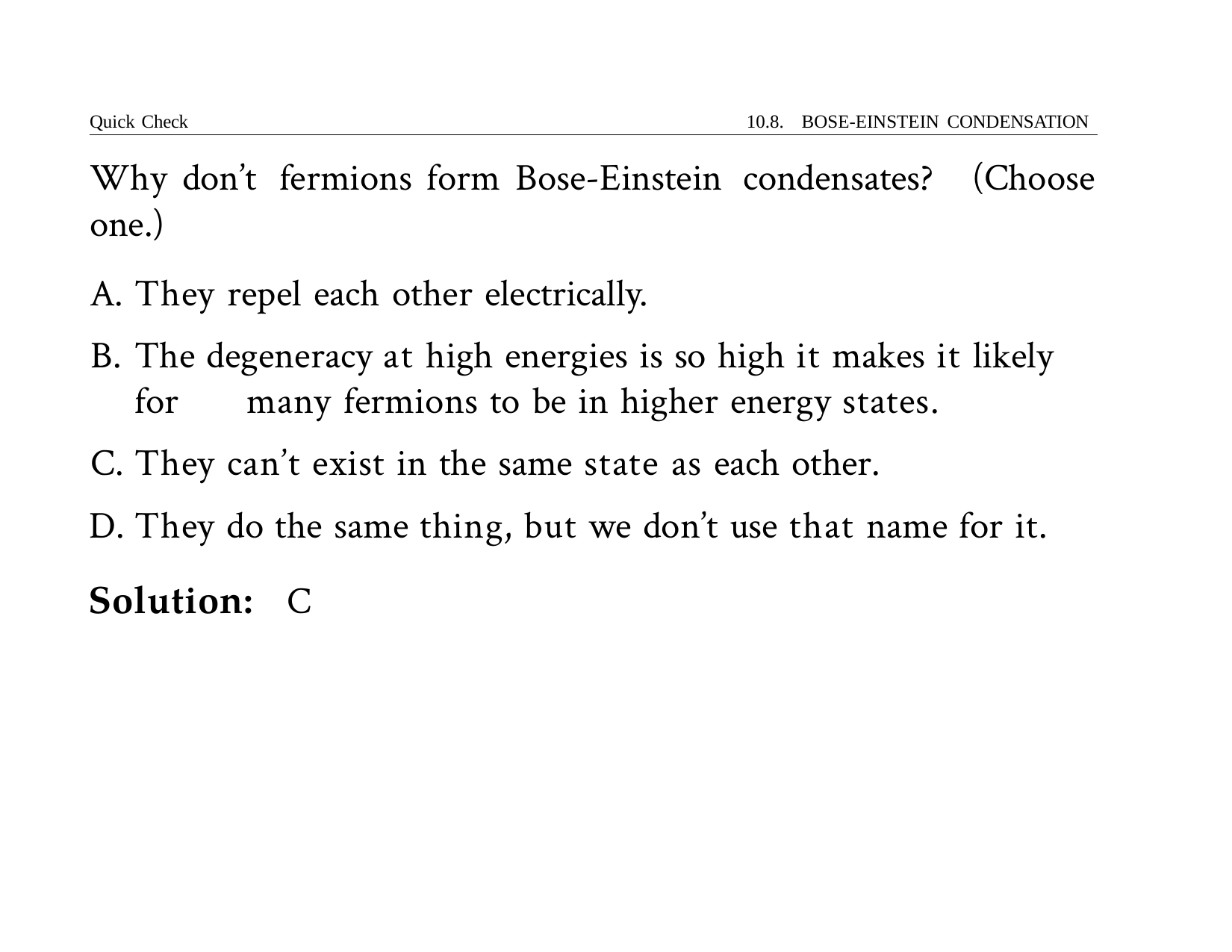

Quick Check	10.8.  BOSE-EINSTEIN CONDENSATION

# Why	don’t	fermions	form	Bose-Einstein	condensates? one.)
(Choose
They repel each other electrically.
The degeneracy at high energies is so high it makes it likely for 	many fermions to be in higher energy states.
They can’t exist in the same state as each other.
They do the same thing, but we don’t use that name for it.
Solution:	C